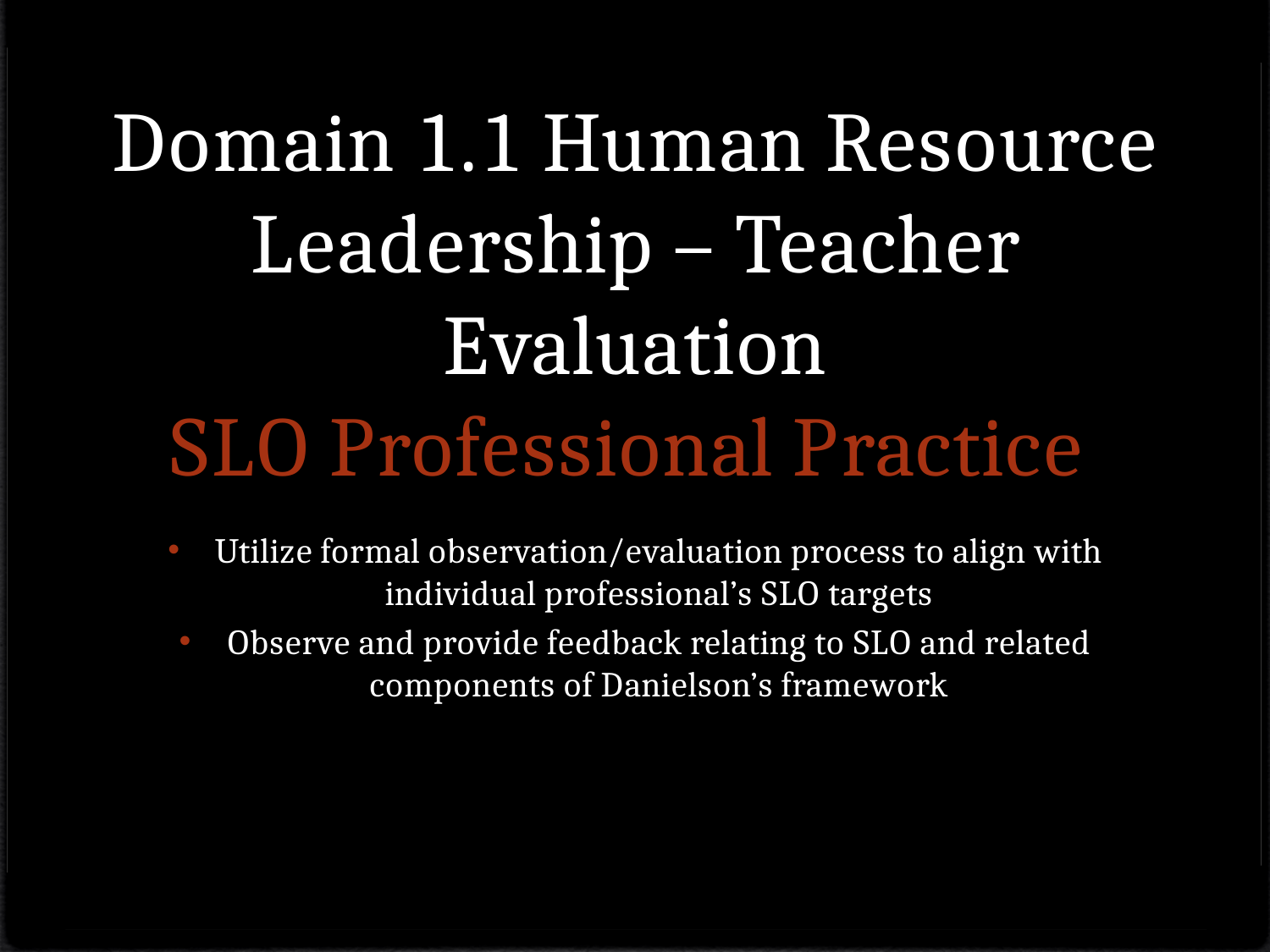

# Domain 1.1 Human Resource Leadership – Teacher Evaluation SLO Professional Practice
Utilize formal observation/evaluation process to align with individual professional’s SLO targets
Observe and provide feedback relating to SLO and related components of Danielson’s framework